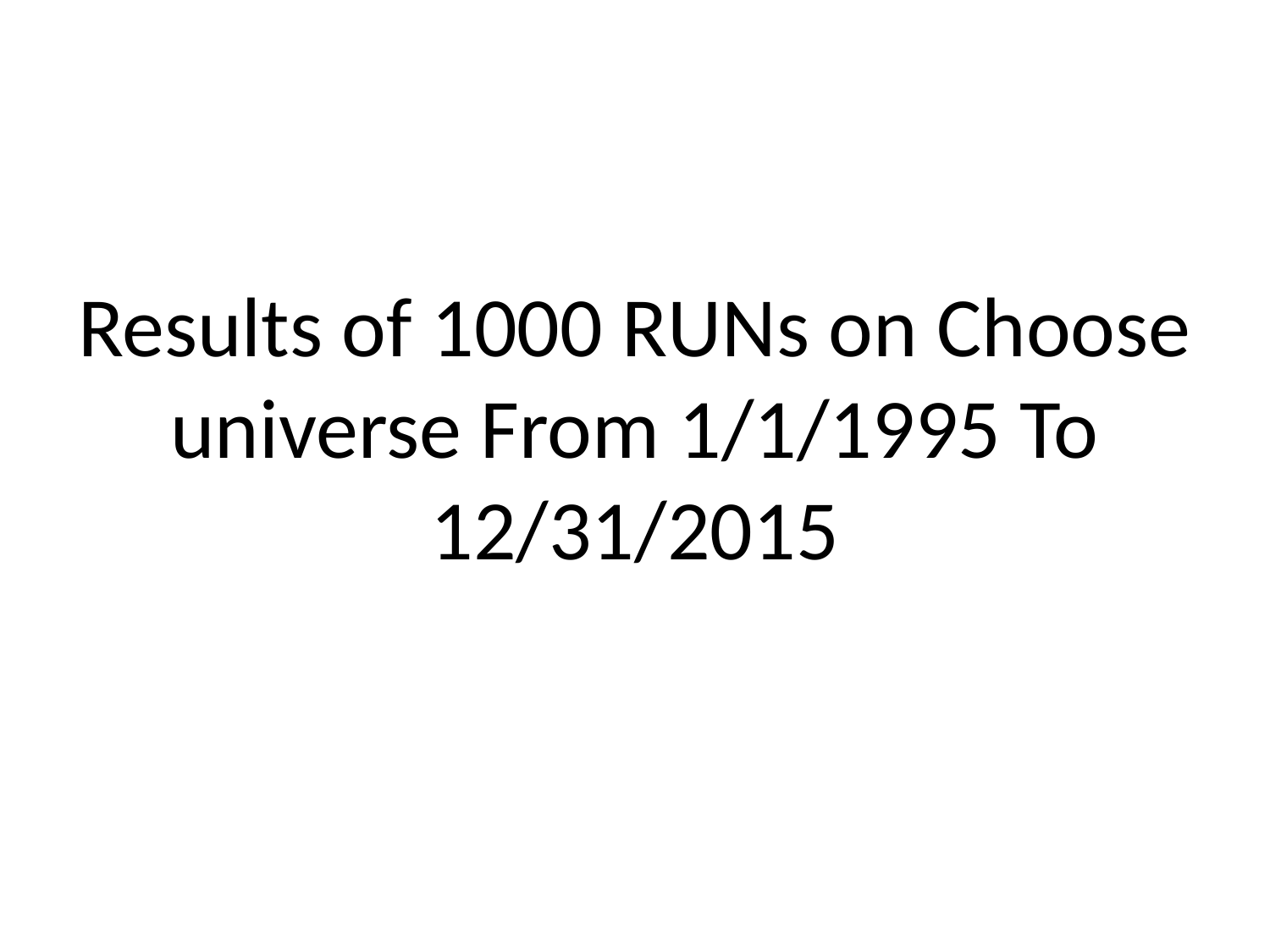

Results of 1000 RUNs on Choose universe From 1/1/1995 To 12/31/2015